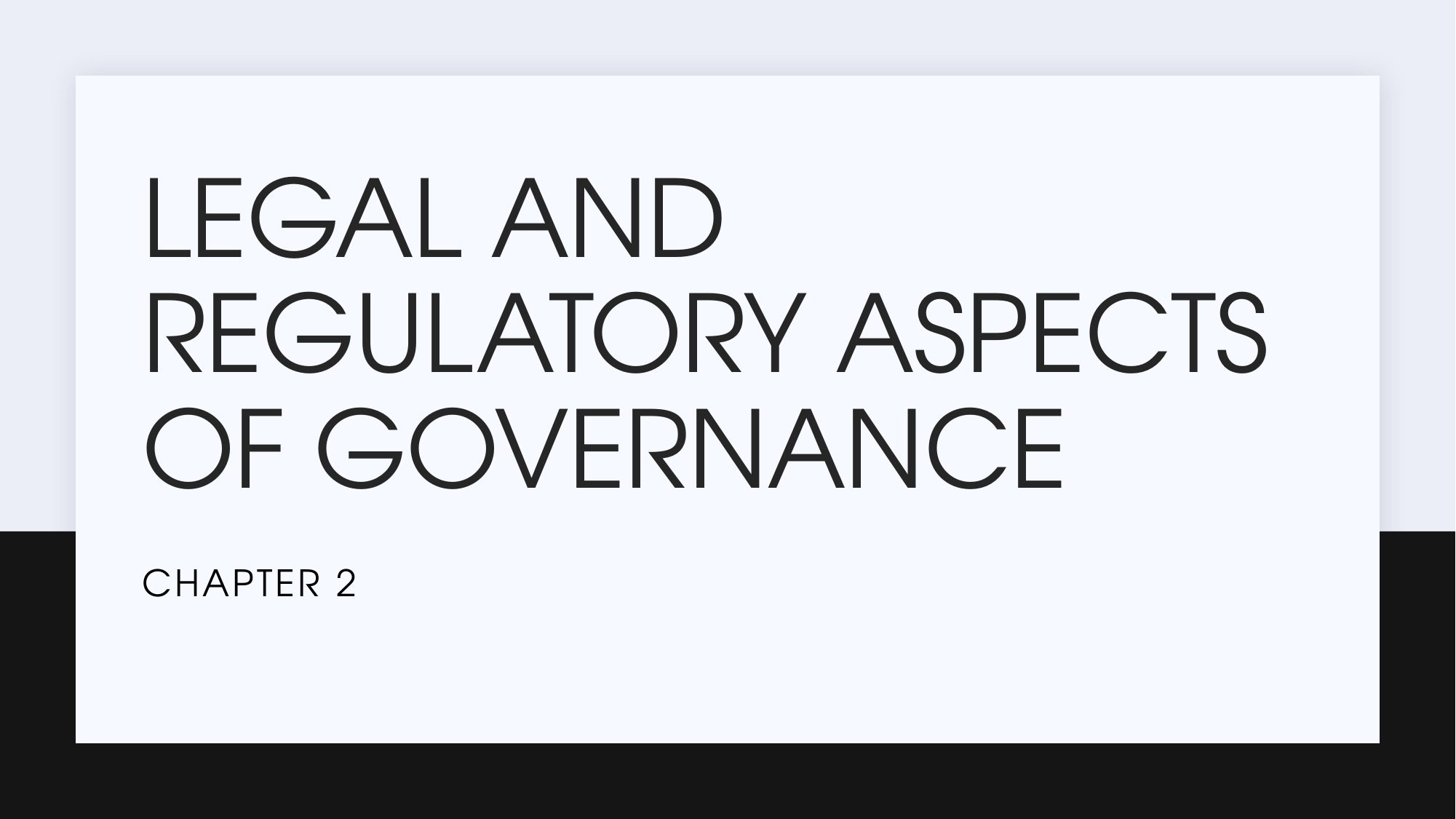

# Legal and regulatory aspects of governance
Chapter 2